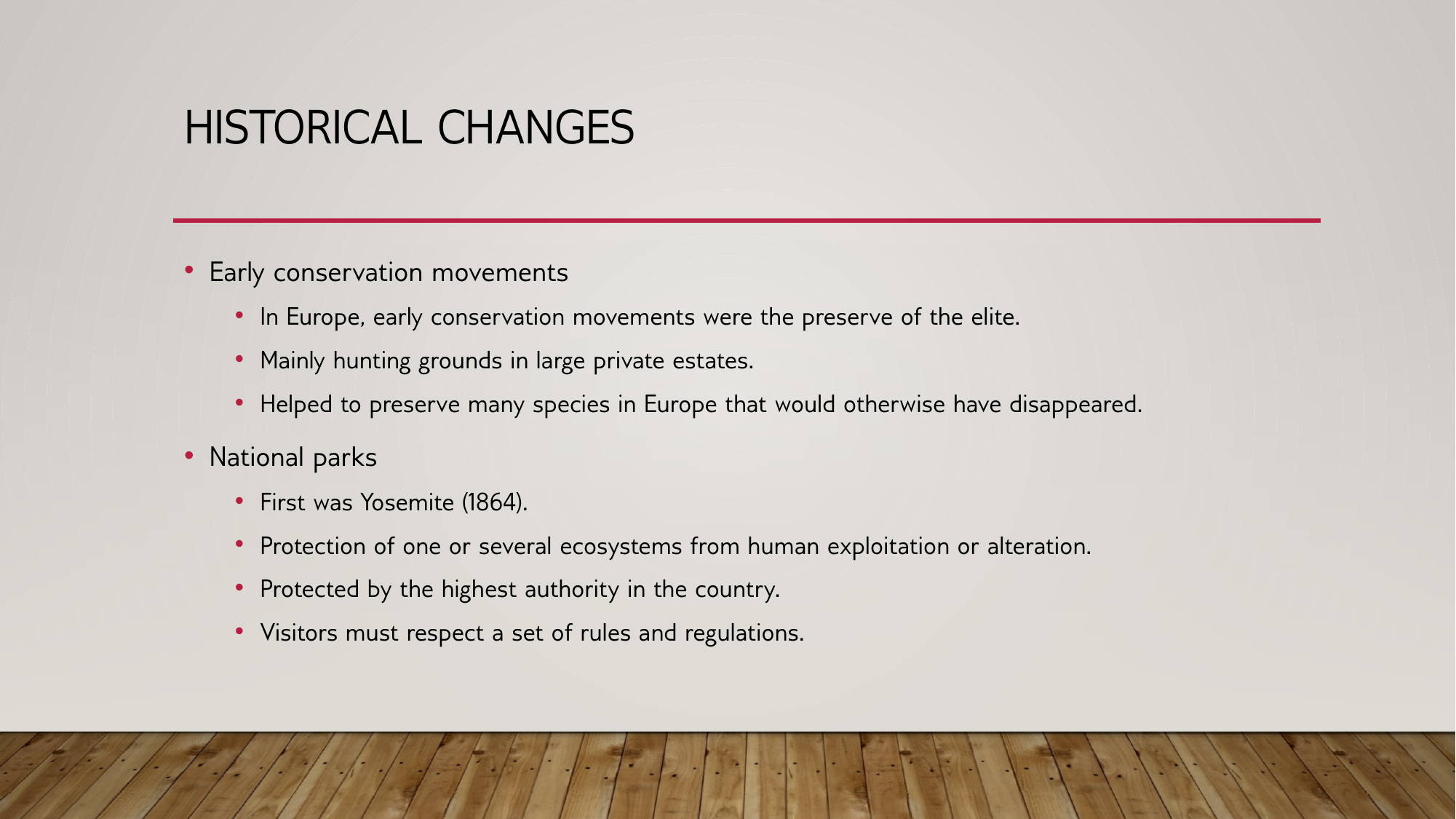

# Historical Changes
Early conservation movements
In Europe, early conservation movements were the preserve of the elite.
Mainly hunting grounds in large private estates.
Helped to preserve many species in Europe that would otherwise have disappeared.
National parks
First was Yosemite (1864).
Protection of one or several ecosystems from human exploitation or alteration.
Protected by the highest authority in the country.
Visitors must respect a set of rules and regulations.